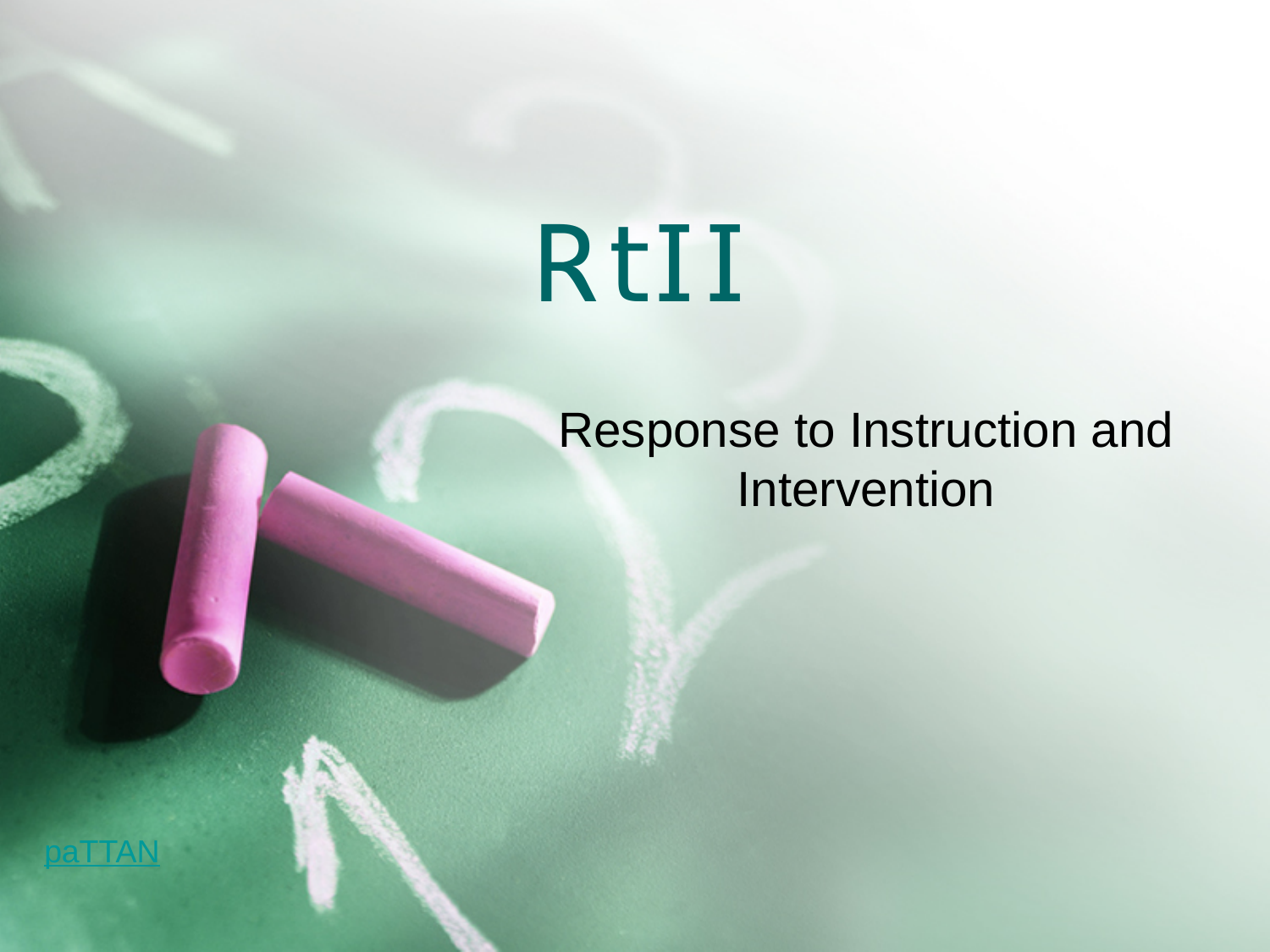

# RtII
Response to Instruction and Intervention
paTTAN